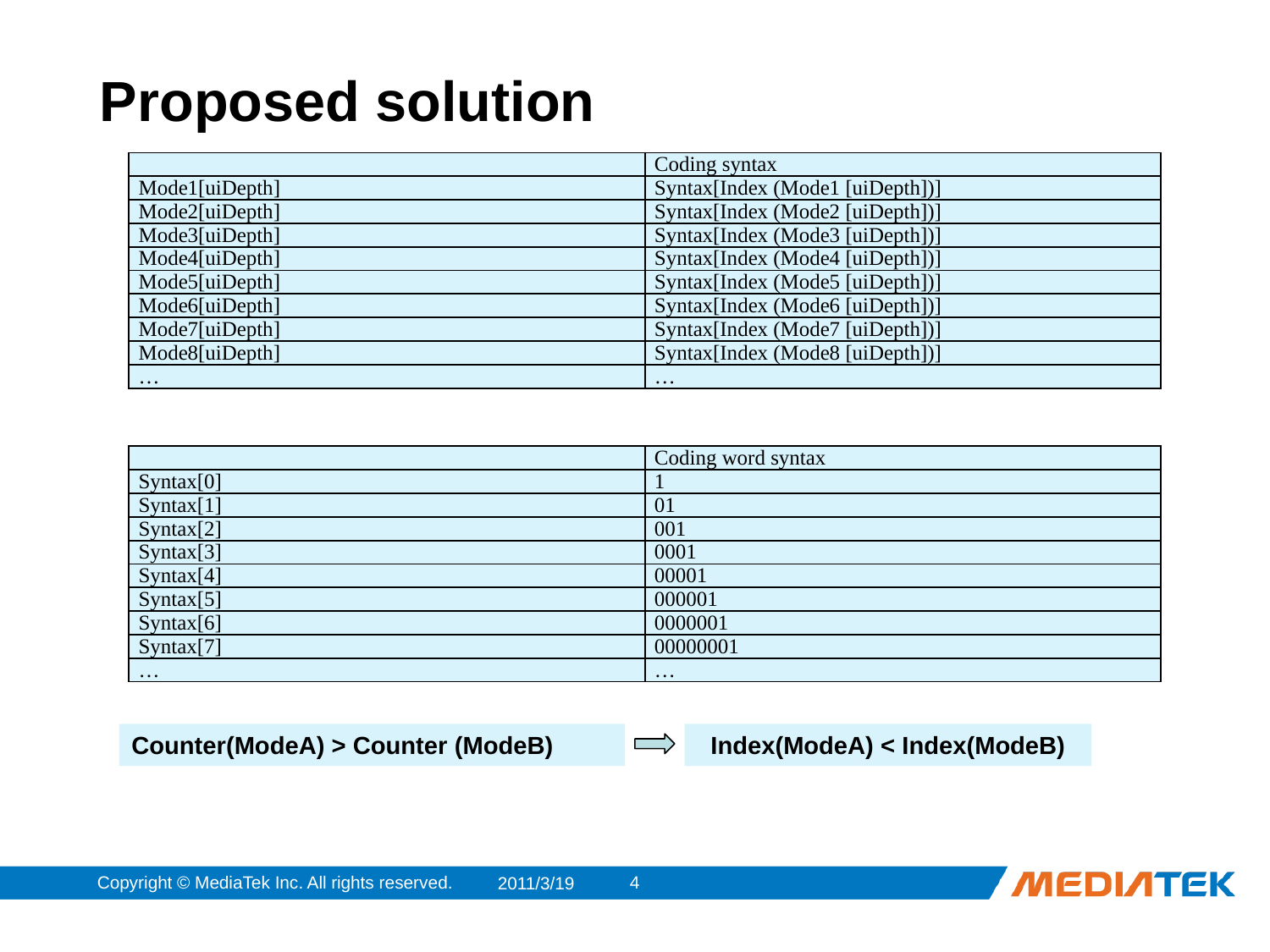

# Proposed solution
|  | Coding syntax |
| --- | --- |
| Mode1[uiDepth] | Syntax[Index (Mode1 [uiDepth])] |
| Mode2[uiDepth] | Syntax[Index (Mode2 [uiDepth])] |
| Mode3[uiDepth] | Syntax[Index (Mode3 [uiDepth])] |
| Mode4[uiDepth] | Syntax[Index (Mode4 [uiDepth])] |
| Mode5[uiDepth] | Syntax[Index (Mode5 [uiDepth])] |
| Mode6[uiDepth] | Syntax[Index (Mode6 [uiDepth])] |
| Mode7[uiDepth] | Syntax[Index (Mode7 [uiDepth])] |
| Mode8[uiDepth] | Syntax[Index (Mode8 [uiDepth])] |
| … | … |
|  | Coding word syntax |
| --- | --- |
| Syntax[0] | 1 |
| Syntax[1] | 01 |
| Syntax[2] | 001 |
| Syntax[3] | 0001 |
| Syntax[4] | 00001 |
| Syntax[5] | 000001 |
| Syntax[6] | 0000001 |
| Syntax[7] | 00000001 |
| … | … |
Counter(ModeA) > Counter (ModeB)
Index(ModeA) < Index(ModeB)

Copyright © MediaTek Inc. All rights reserved.
4
2011/3/19